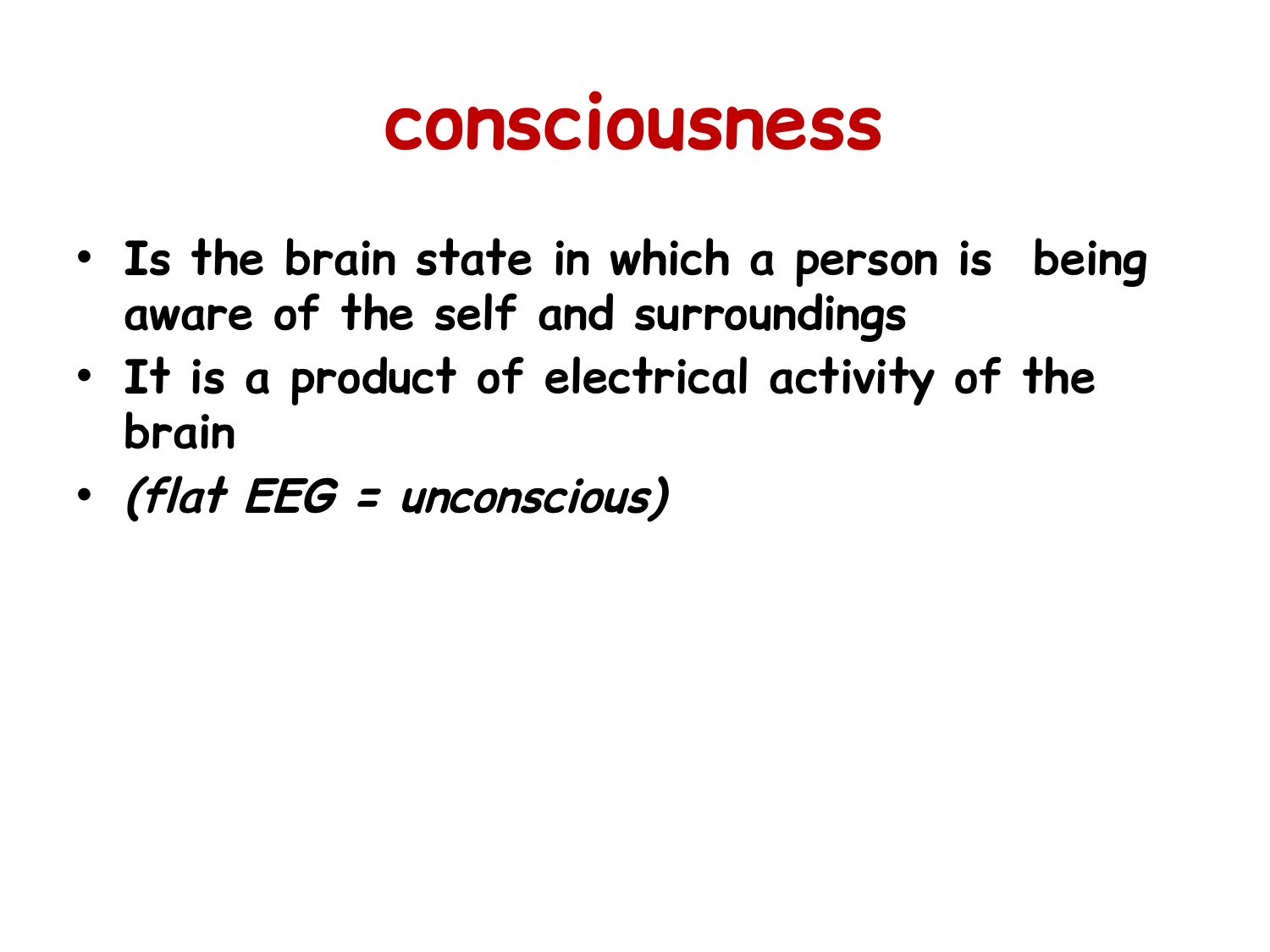

# consciousness
Is the brain state in which a person is  being aware of the self and surroundings
It is a product of electrical activity of the brain
(flat EEG = unconscious)